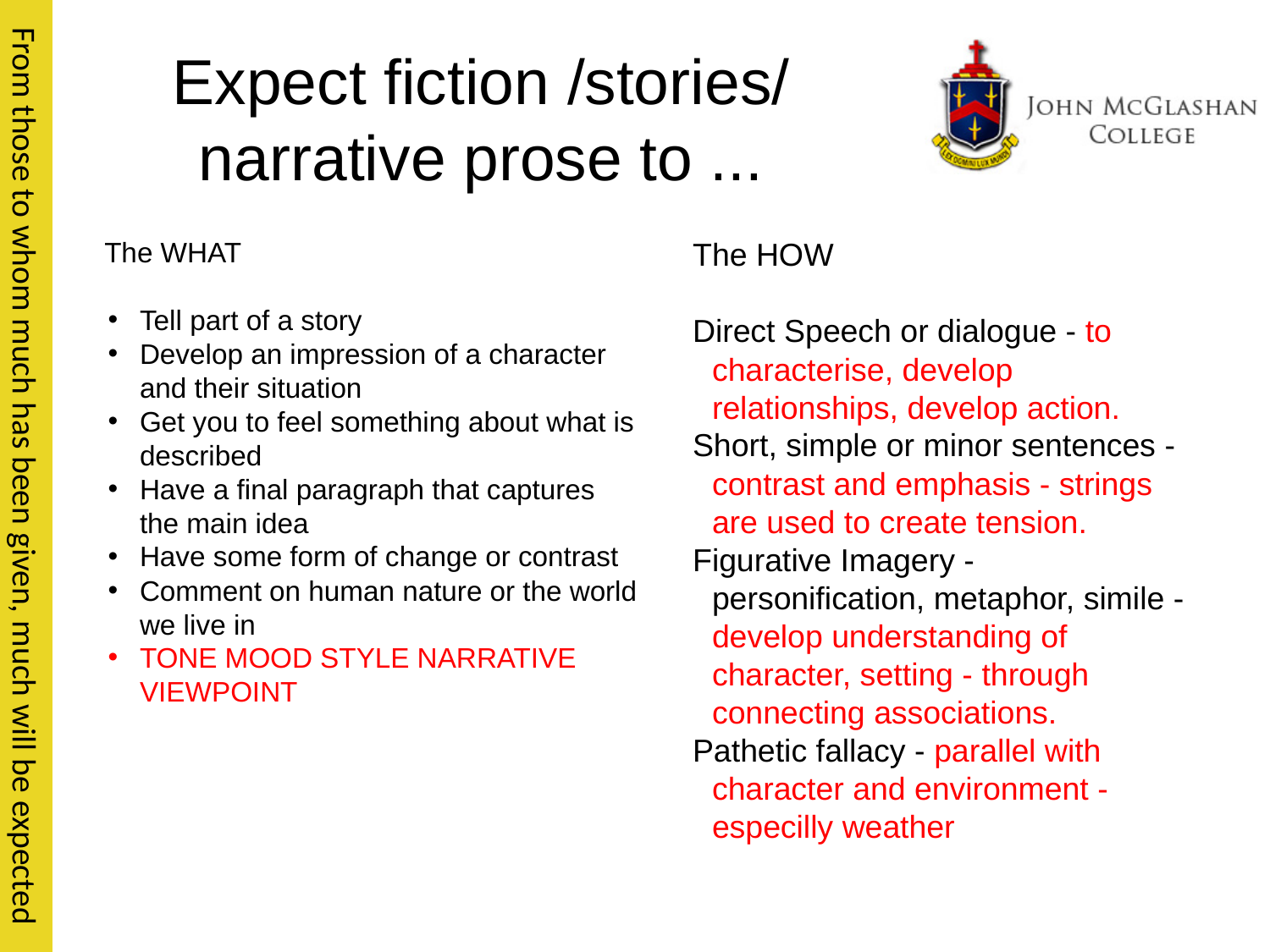

# Expect fiction /stories/
narrative prose to ...
The WHAT

Tell part of a story
Develop an impression of a character and their situation
Get you to feel something about what is described
Have a final paragraph that captures the main idea
Have some form of change or contrast
Comment on human nature or the world we live in
TONE MOOD STYLE NARRATIVE VIEWPOINT

The HOW

Direct Speech or dialogue - to characterise, develop relationships, develop action.
Short, simple or minor sentences - contrast and emphasis - strings are used to create tension.
Figurative Imagery - personification, metaphor, simile - develop understanding of character, setting - through connecting associations.
Pathetic fallacy - parallel with character and environment - especilly weather